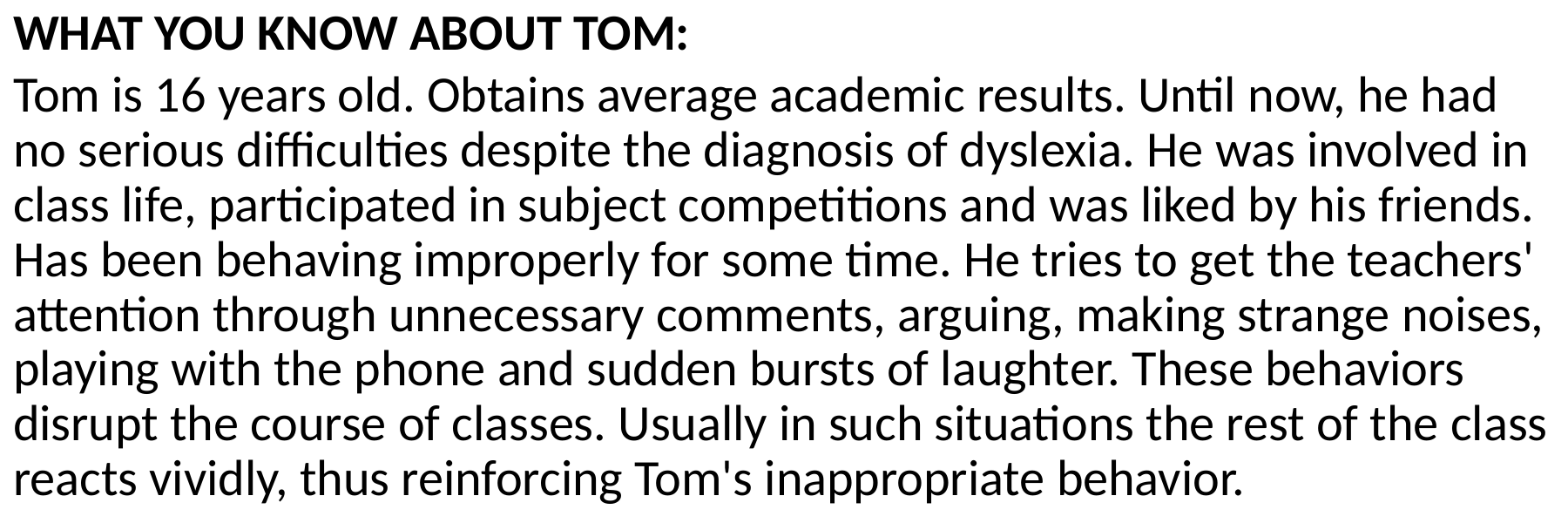

WHAT YOU KNOW ABOUT TOM:
Tom is 16 years old. Obtains average academic results. Until now, he had no serious difficulties despite the diagnosis of dyslexia. He was involved in class life, participated in subject competitions and was liked by his friends. Has been behaving improperly for some time. He tries to get the teachers' attention through unnecessary comments, arguing, making strange noises, playing with the phone and sudden bursts of laughter. These behaviors disrupt the course of classes. Usually in such situations the rest of the class reacts vividly, thus reinforcing Tom's inappropriate behavior.